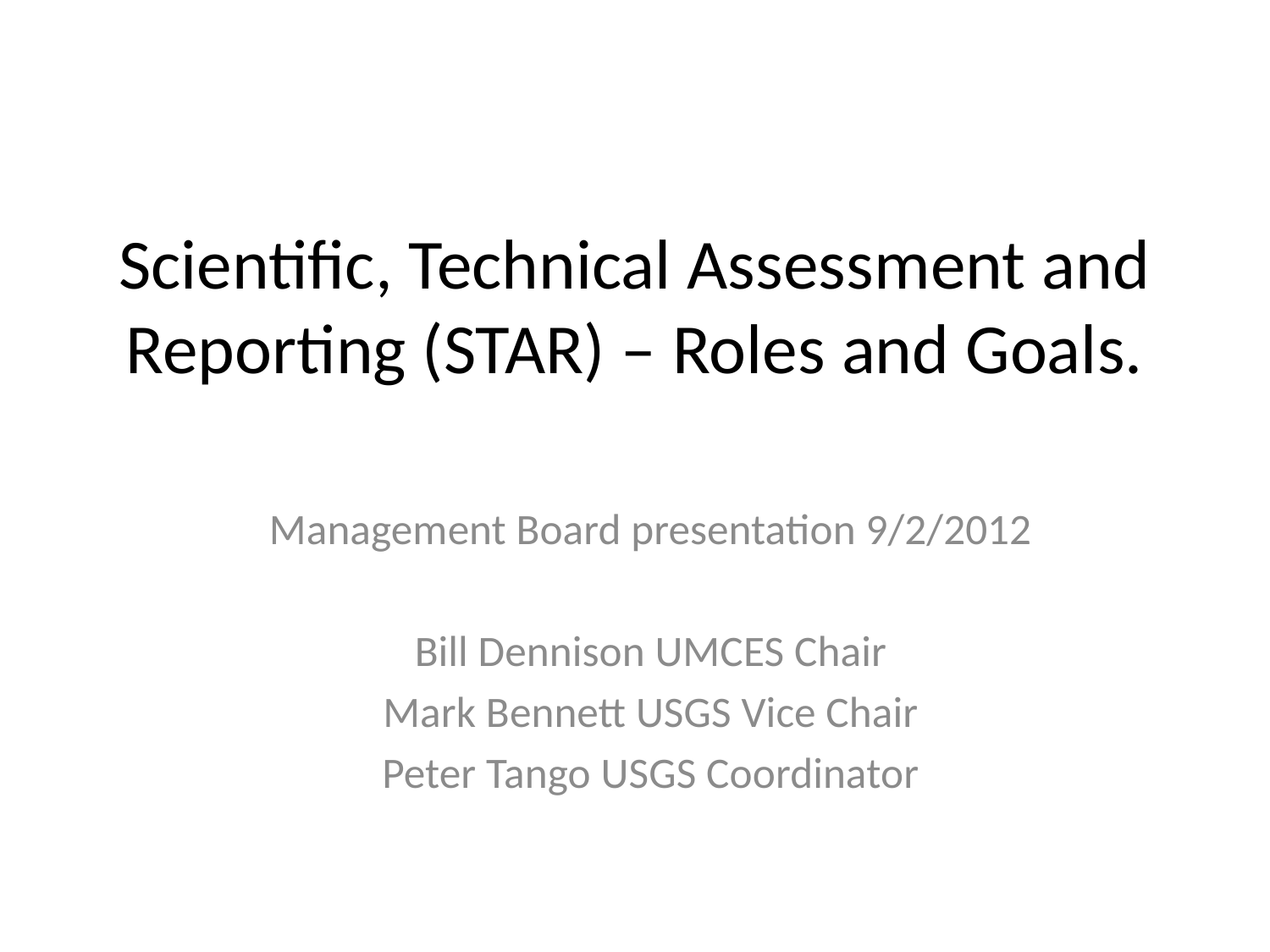

# Scientific, Technical Assessment and Reporting (STAR) – Roles and Goals.

Management Board presentation 9/2/2012

Bill Dennison UMCES Chair
Mark Bennett USGS Vice Chair
Peter Tango USGS Coordinator